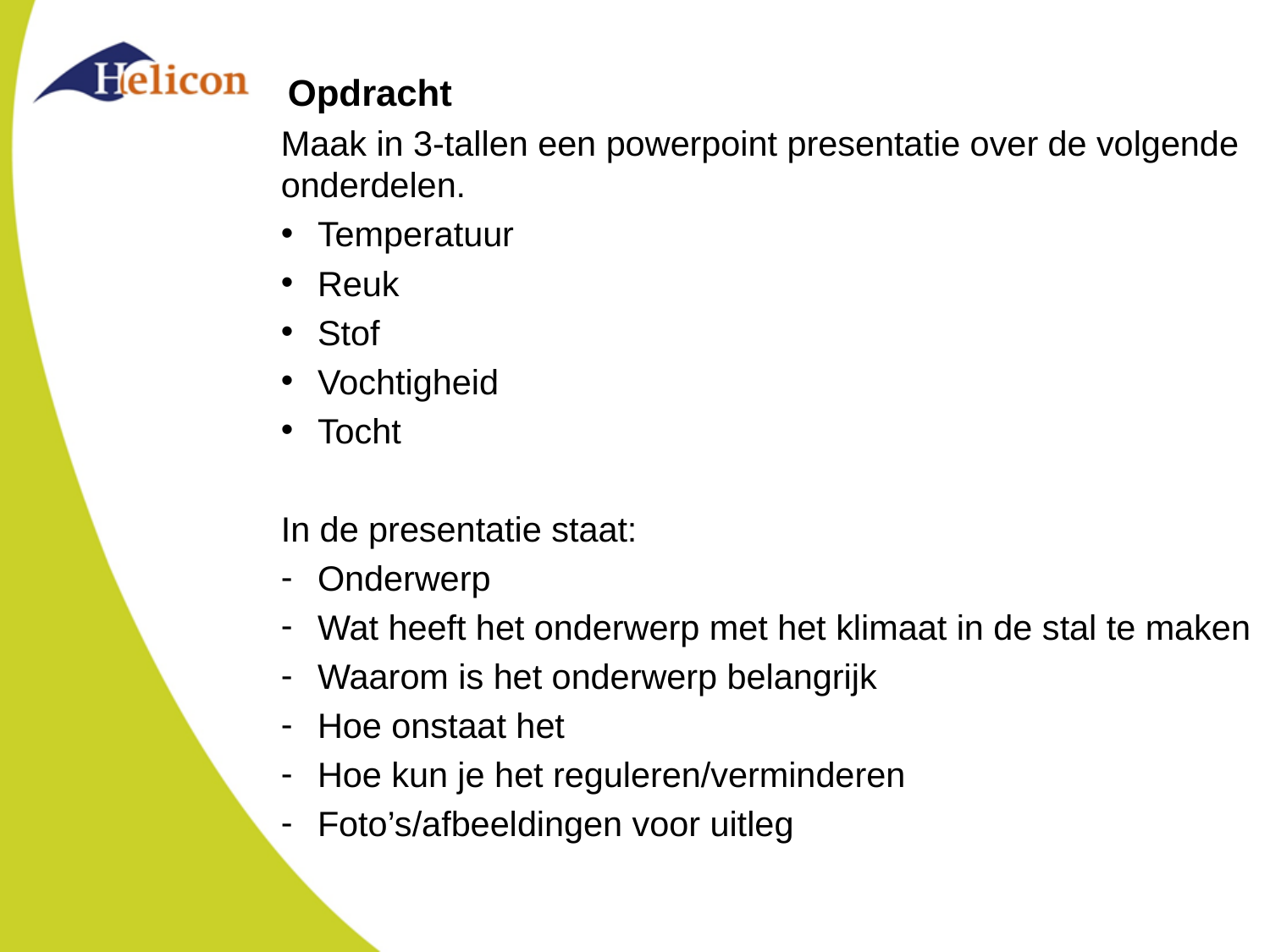

# Opdracht
Maak in 3-tallen een powerpoint presentatie over de volgende onderdelen.
Temperatuur
Reuk
Stof
Vochtigheid
Tocht

In de presentatie staat:
Onderwerp
Wat heeft het onderwerp met het klimaat in de stal te maken
Waarom is het onderwerp belangrijk
Hoe onstaat het
Hoe kun je het reguleren/verminderen
Foto’s/afbeeldingen voor uitleg